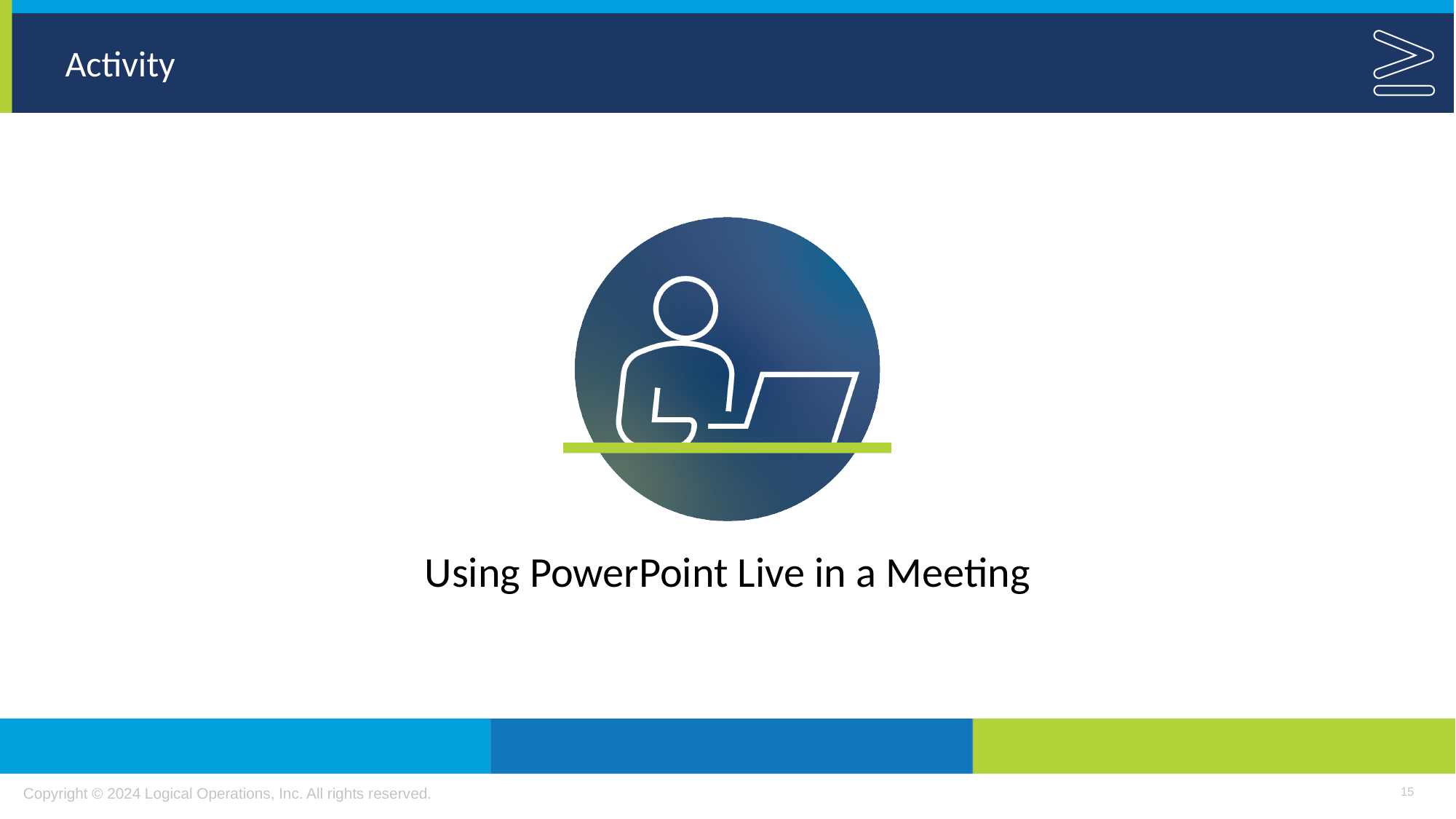

Using PowerPoint Live in a Meeting
15